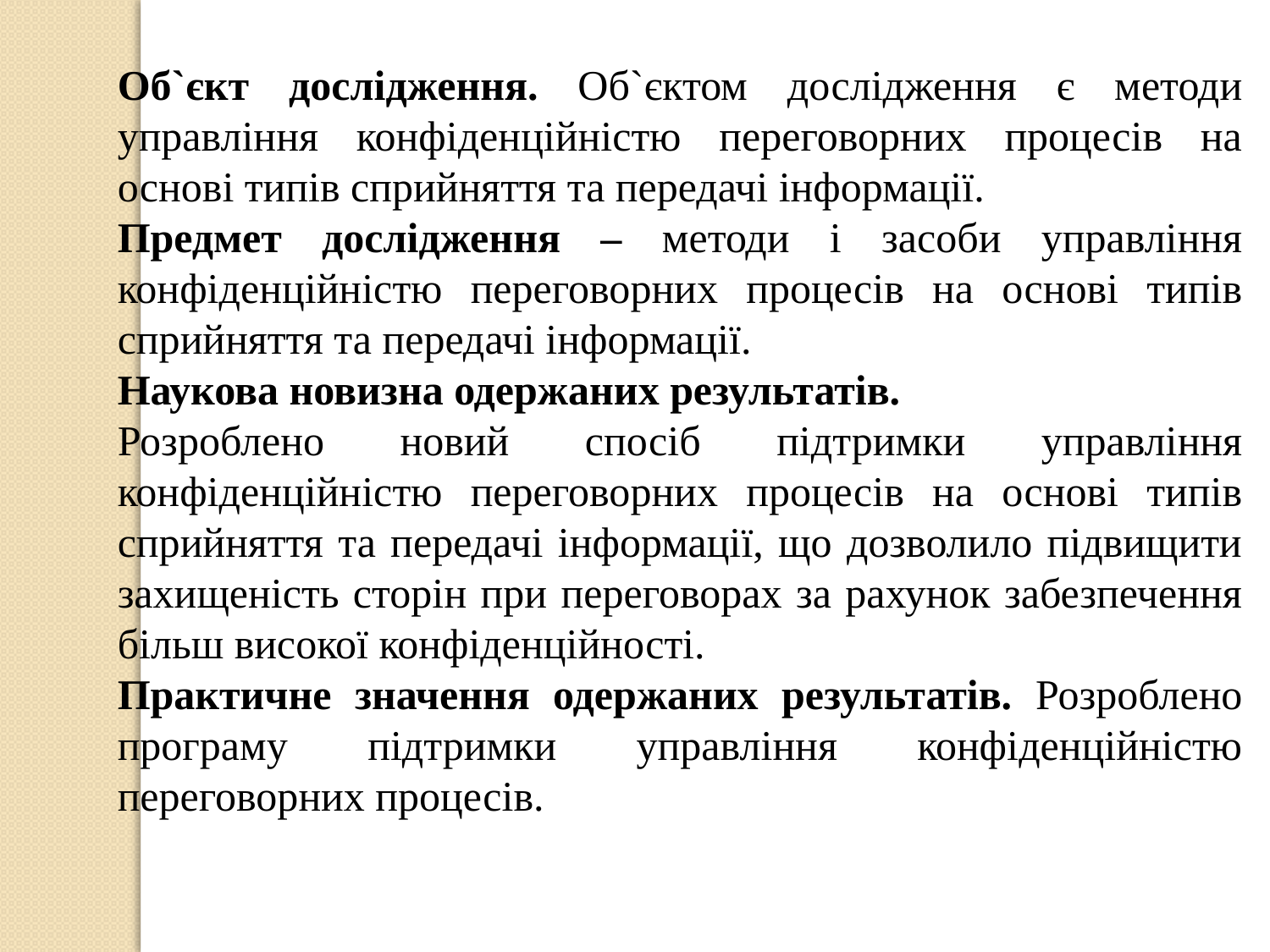

Об`єкт дослідження. Об`єктом дослідження є методи управління конфіденційністю переговорних процесів на основі типів сприйняття та передачі інформації.
Предмет дослідження – методи і засоби управління конфіденційністю переговорних процесів на основі типів сприйняття та передачі інформації.
Наукова новизна одержаних результатів.
Розроблено новий спосіб підтримки управління конфіденційністю переговорних процесів на основі типів сприйняття та передачі інформації, що дозволило підвищити захищеність сторін при переговорах за рахунок забезпечення більш високої конфіденційності.
Практичне значення одержаних результатів. Розроблено програму підтримки управління конфіденційністю переговорних процесів.